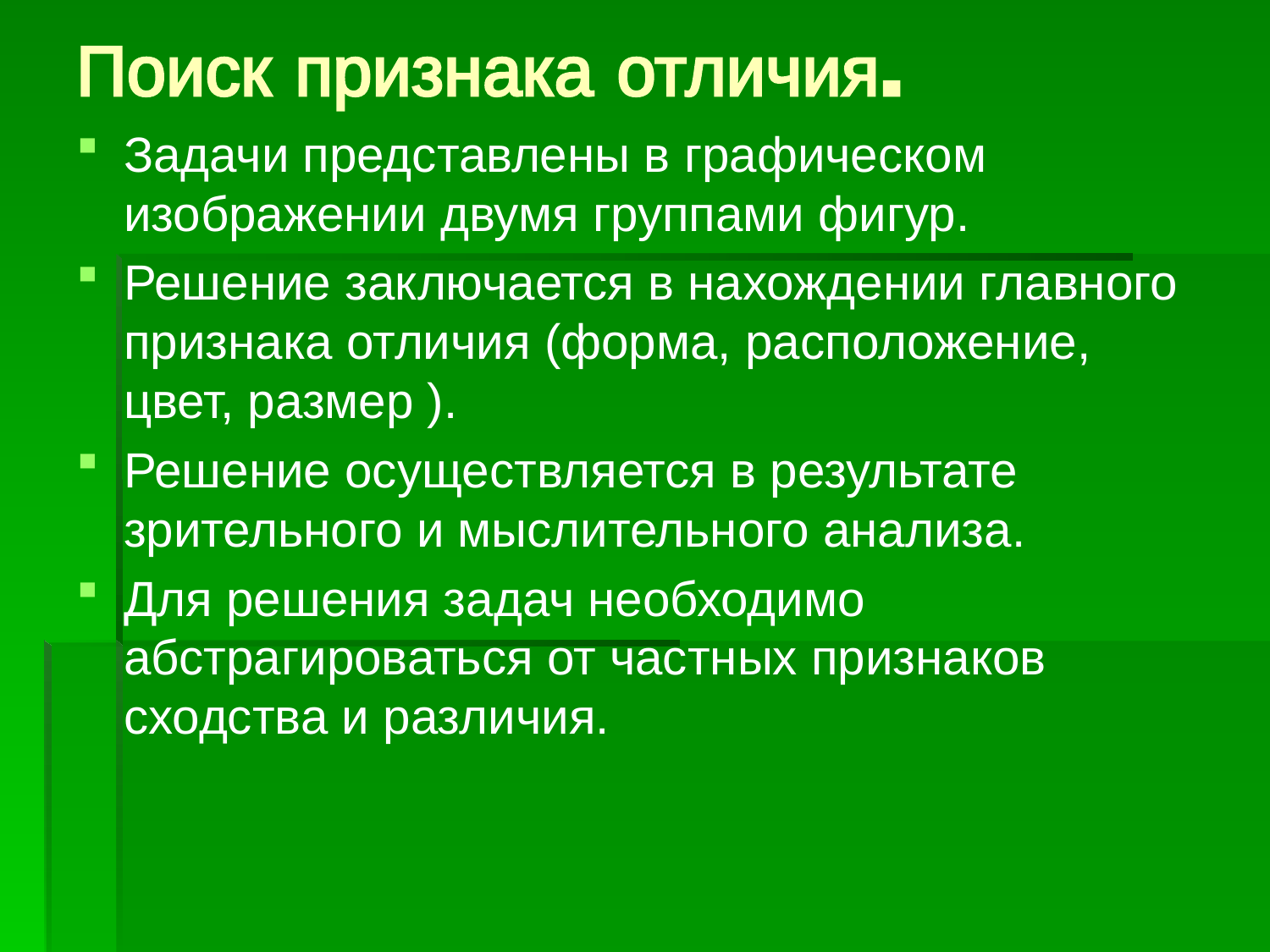

# Поиск признака отличия.
Задачи представлены в графическом изображении двумя группами фигур.
Решение заключается в нахождении главного признака отличия (форма, расположение, цвет, размер ).
Решение осуществляется в результате зрительного и мыслительного анализа.
Для решения задач необходимо абстрагироваться от частных признаков сходства и различия.